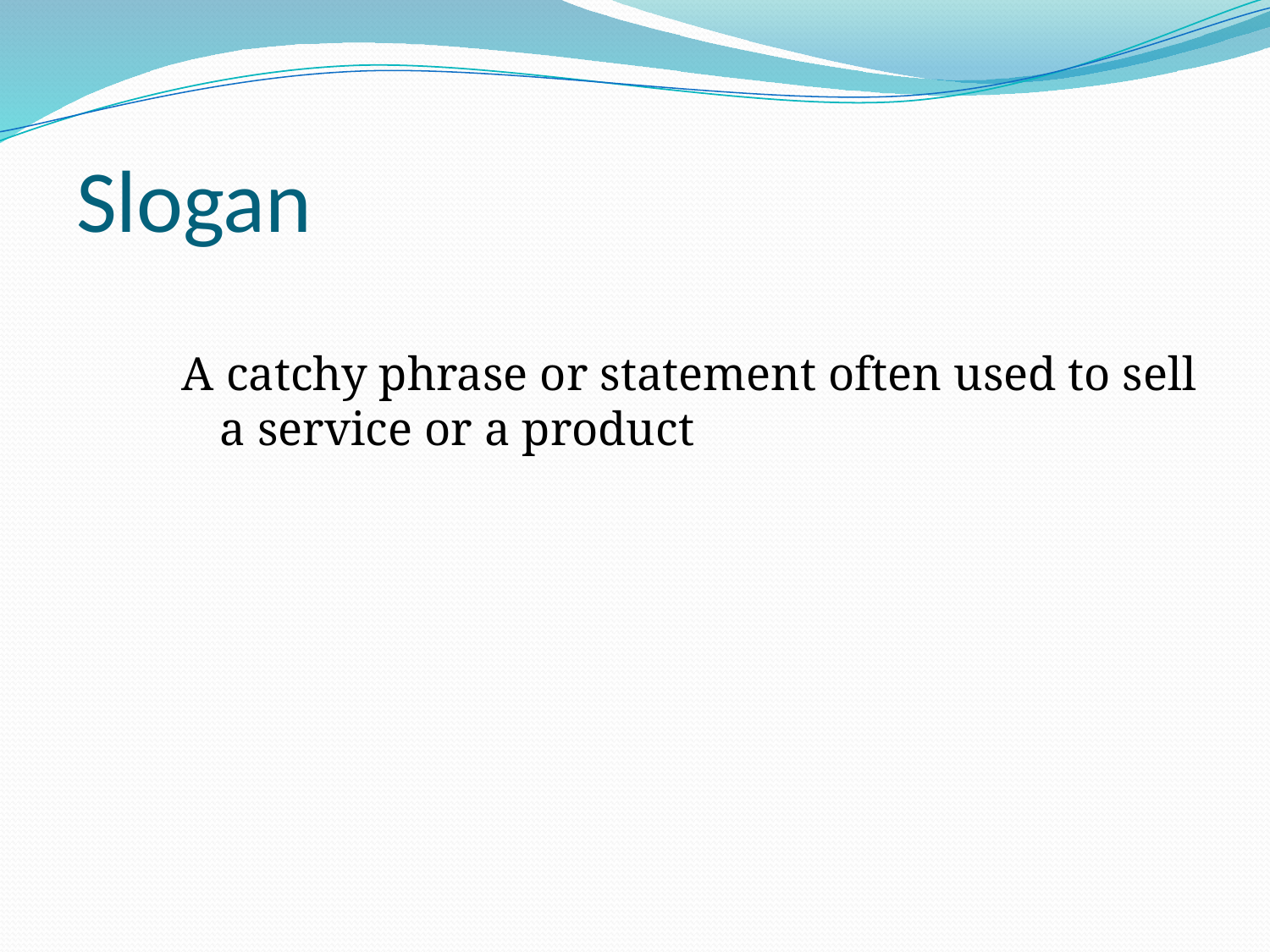

# Slogan
A catchy phrase or statement often used to sell a service or a product